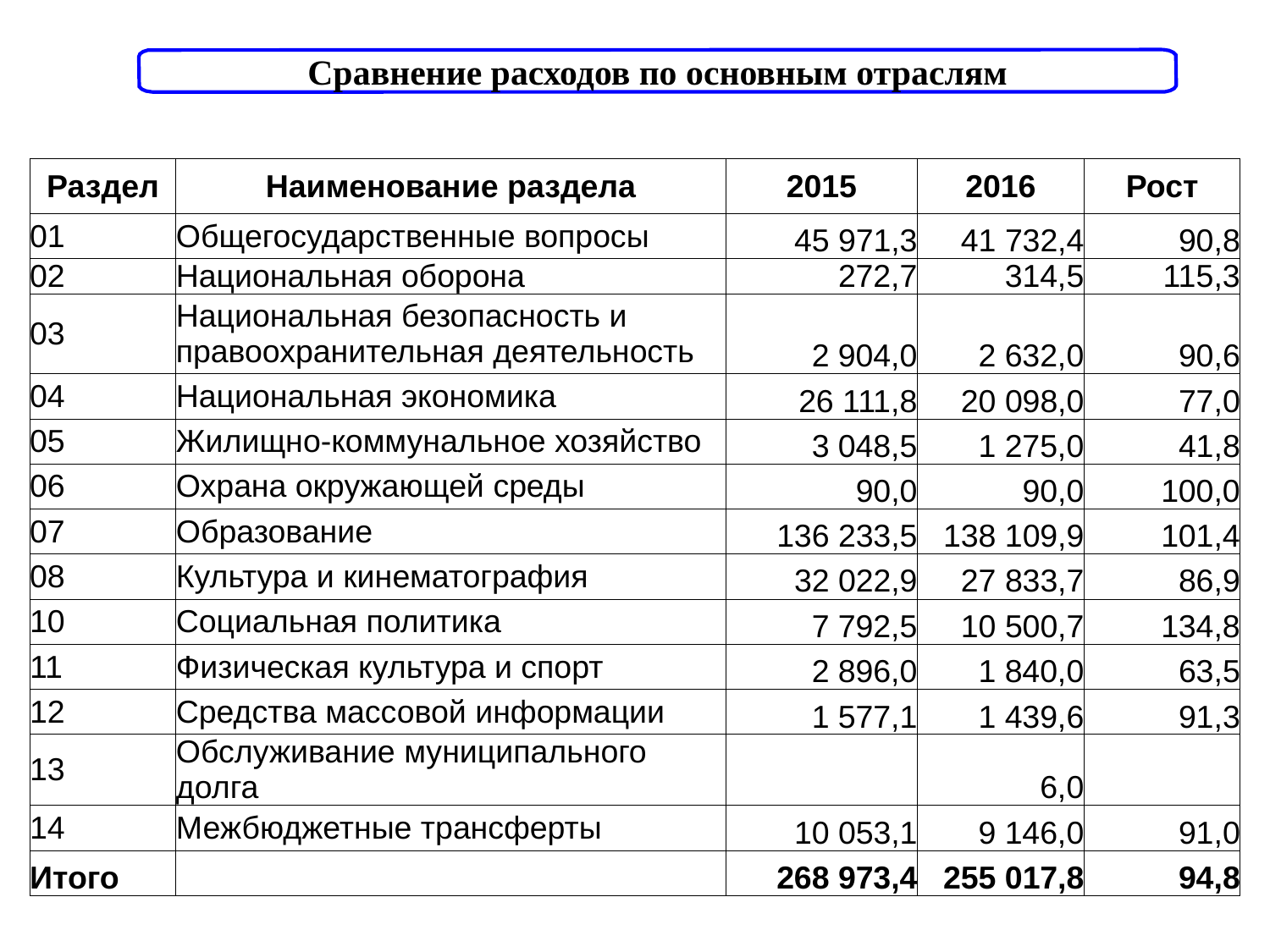

Сравнение расходов по основным отраслям
| Раздел | Наименование раздела | 2015 | 2016 | Рост |
| --- | --- | --- | --- | --- |
| 01 | Общегосударственные вопросы | 45 971,3 | 41 732,4 | 90,8 |
| 02 | Национальная оборона | 272,7 | 314,5 | 115,3 |
| 03 | Национальная безопасность и правоохранительная деятельность | 2 904,0 | 2 632,0 | 90,6 |
| 04 | Национальная экономика | 26 111,8 | 20 098,0 | 77,0 |
| 05 | Жилищно-коммунальное хозяйство | 3 048,5 | 1 275,0 | 41,8 |
| 06 | Охрана окружающей среды | 90,0 | 90,0 | 100,0 |
| 07 | Образование | 136 233,5 | 138 109,9 | 101,4 |
| 08 | Культура и кинематография | 32 022,9 | 27 833,7 | 86,9 |
| 10 | Социальная политика | 7 792,5 | 10 500,7 | 134,8 |
| 11 | Физическая культура и спорт | 2 896,0 | 1 840,0 | 63,5 |
| 12 | Средства массовой информации | 1 577,1 | 1 439,6 | 91,3 |
| 13 | Обслуживание муниципального долга |  | 6,0 |  |
| 14 | Межбюджетные трансферты | 10 053,1 | 9 146,0 | 91,0 |
| Итого |  | 268 973,4 | 255 017,8 | 94,8 |